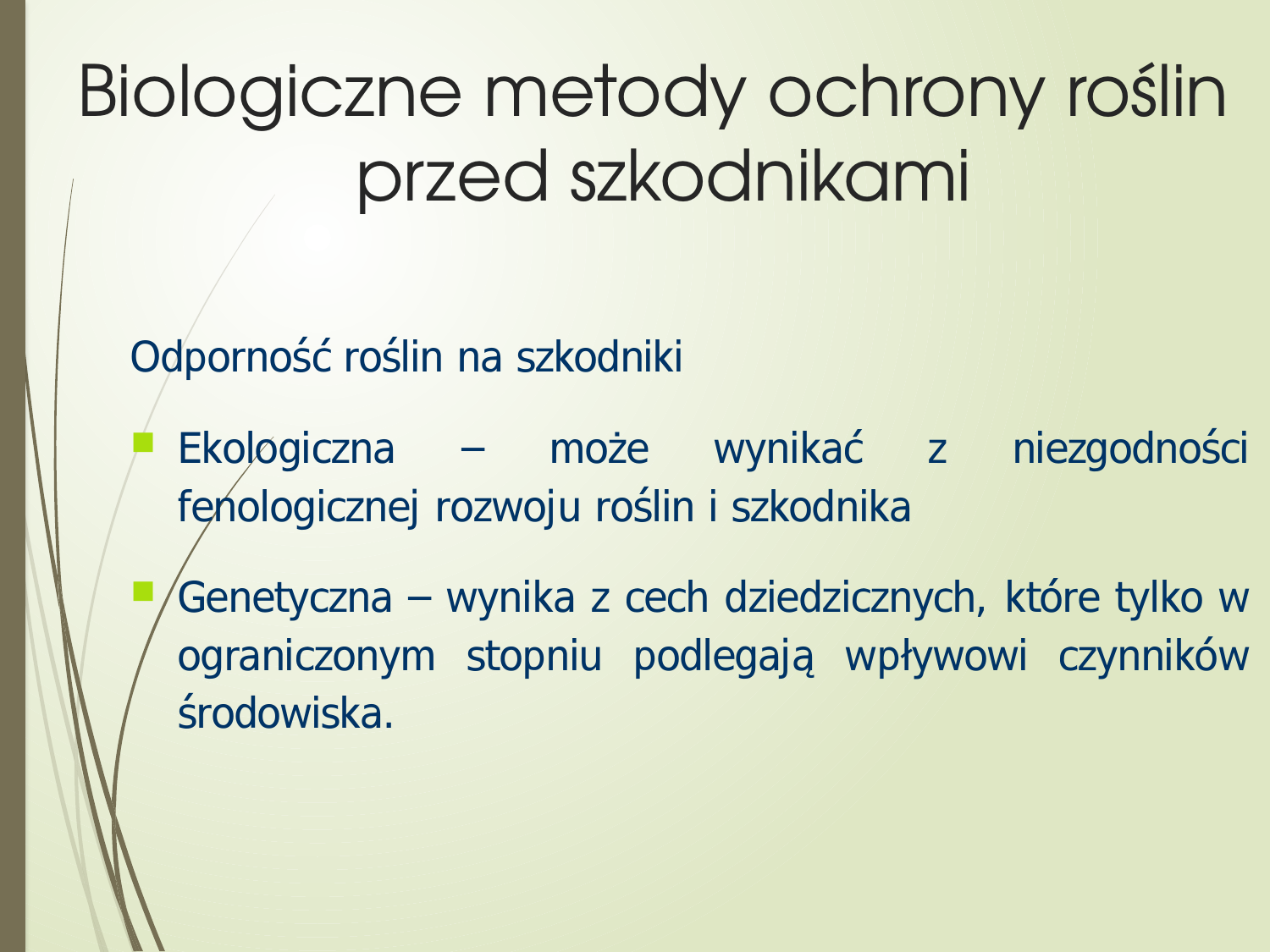

Biologiczne metody ochrony roślin przed szkodnikami
Odporność roślin na szkodniki
Ekologiczna   –   może   wynikać   z   niezgodności fenologicznej rozwoju roślin i szkodnika
Genetyczna – wynika z cech dziedzicznych, które tylko w ograniczonym  stopniu  podlegają  wpływowi  czynników środowiska.